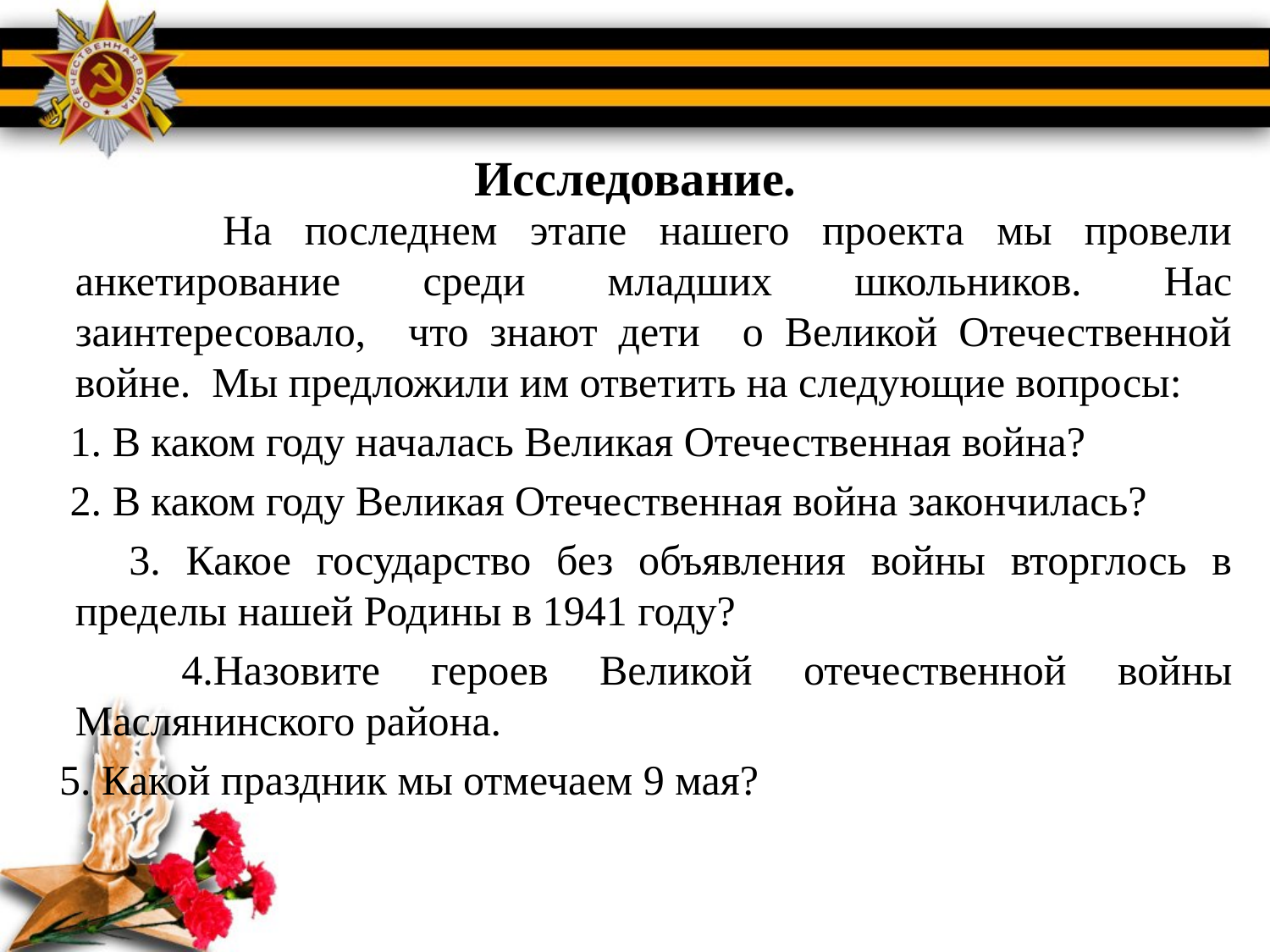

# Исследование.
      На последнем этапе нашего проекта мы провели анкетирование среди младших школьников. Нас заинтересовало,  что знают дети  о Великой Отечественной войне.  Мы предложили им ответить на следующие вопросы:
    1. В каком году началась Великая Отечественная война?
    2. В каком году Великая Отечественная война закончилась?
    3. Какое государство без объявления войны вторглось в пределы нашей Родины в 1941 году?
   4.Назовите героев Великой отечественной войны Маслянинского района.
   5. Какой праздник мы отмечаем 9 мая?